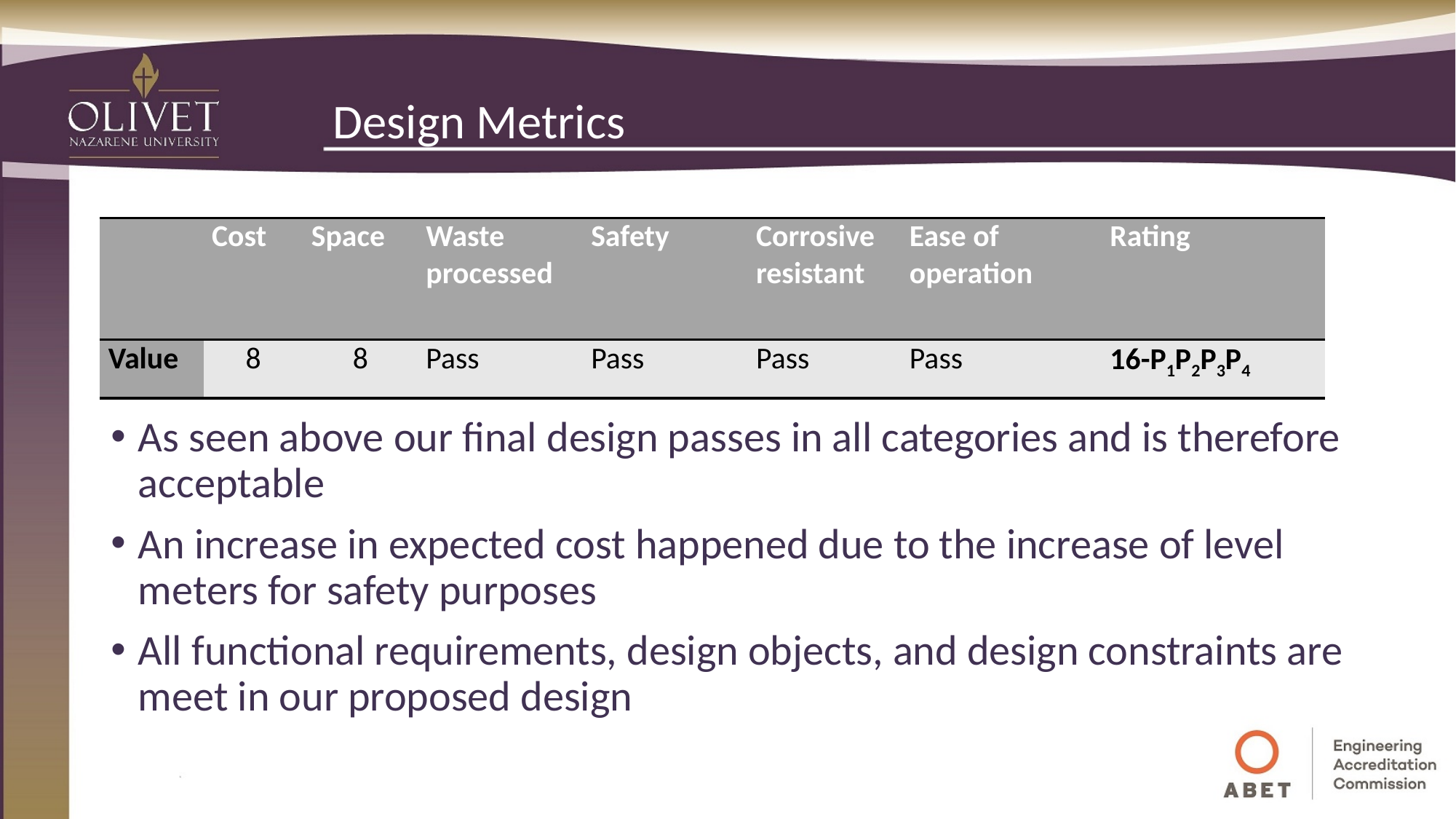

# Design Metrics
|  | Cost | Space | Waste processed | Safety | Corrosive resistant | Ease of operation | Rating |
| --- | --- | --- | --- | --- | --- | --- | --- |
| Value | 8 | 8 | Pass | Pass | Pass | Pass | 16-P1P2P3P4 |
As seen above our final design passes in all categories and is therefore acceptable
An increase in expected cost happened due to the increase of level meters for safety purposes
All functional requirements, design objects, and design constraints are meet in our proposed design